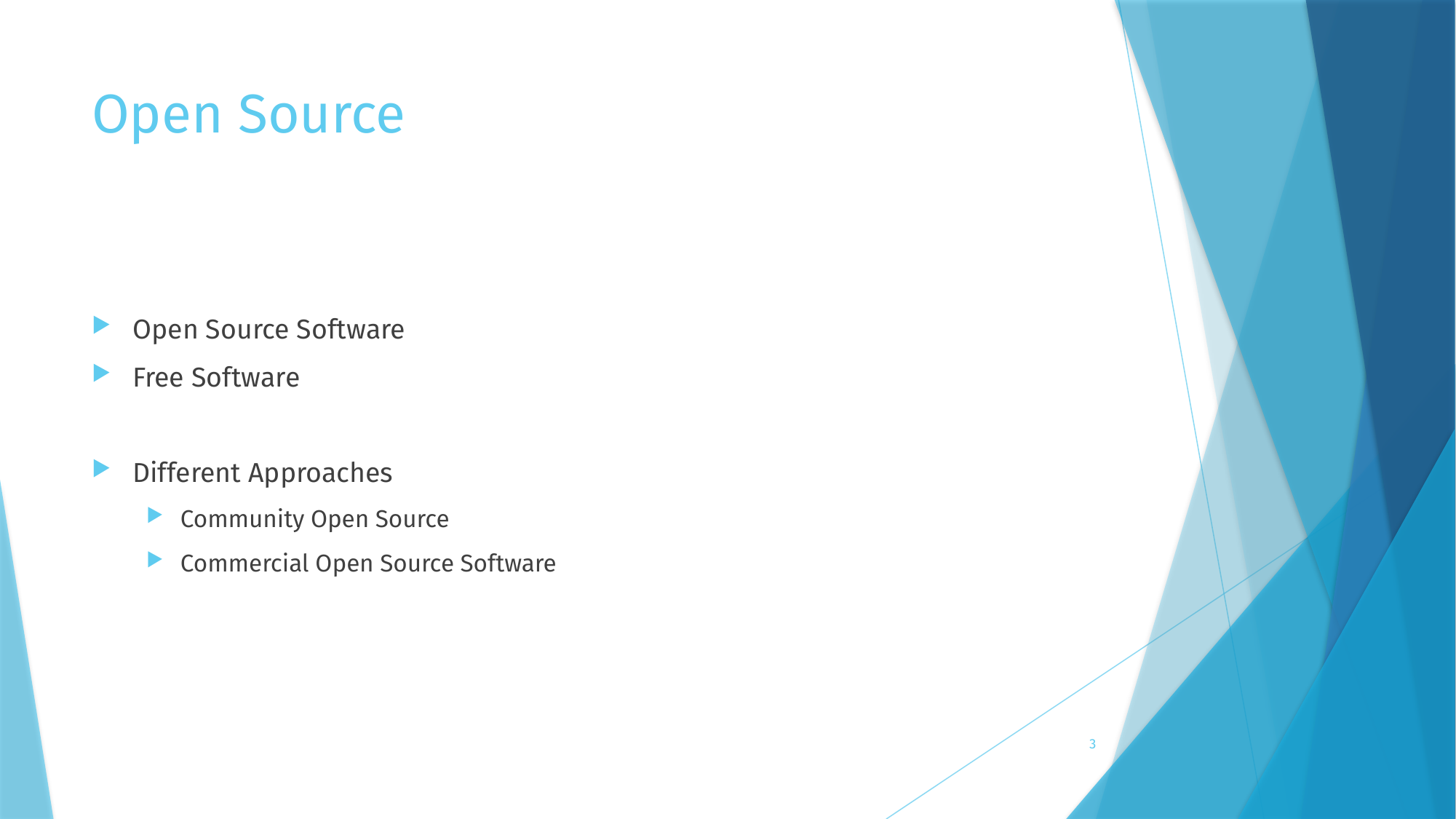

# Open Source

Open Source Software
Free Software

Different Approaches
Community Open Source
Commercial Open Source Software

3